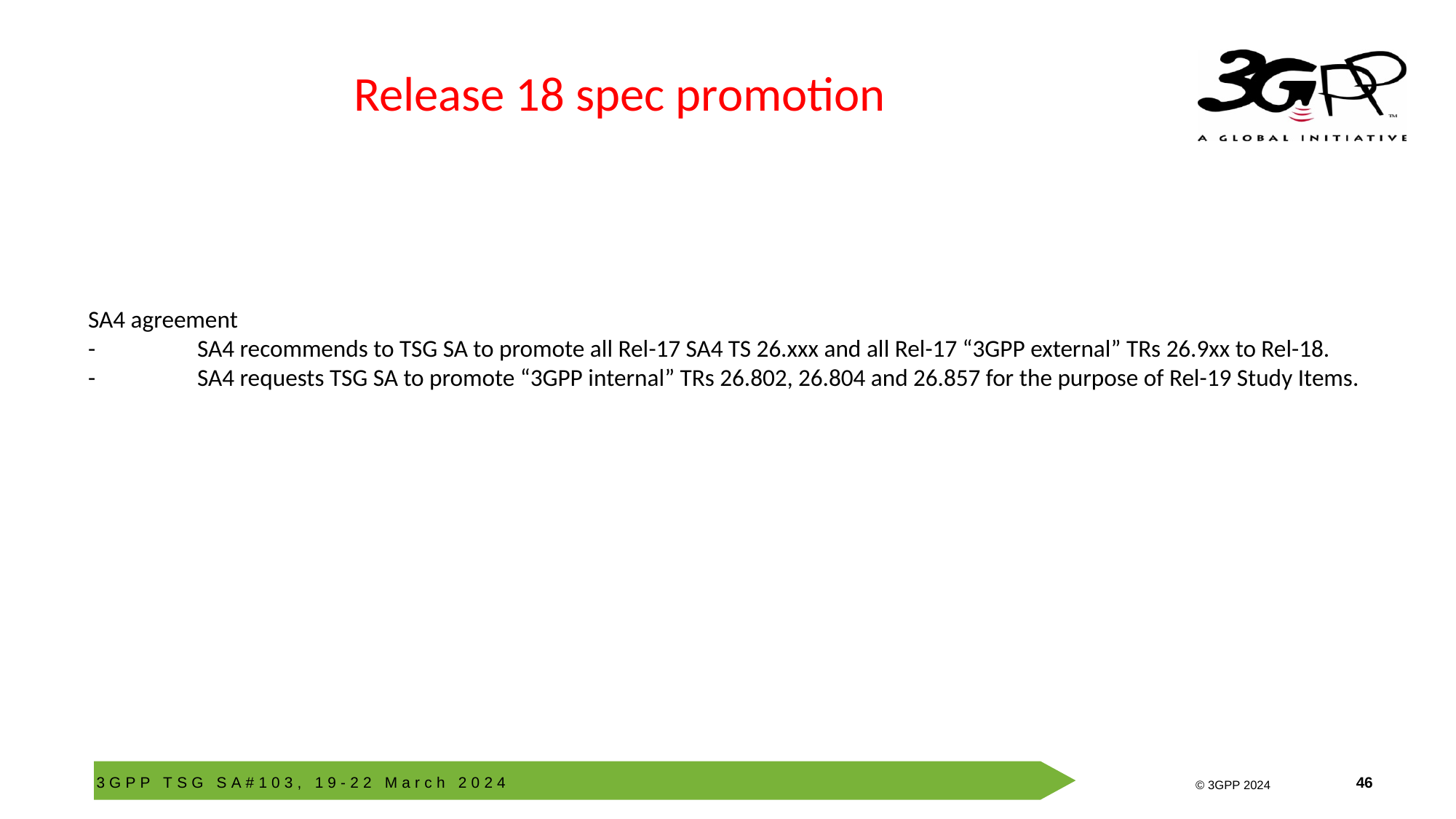

# Release 18 spec promotion

SA4 agreement
-	SA4 recommends to TSG SA to promote all Rel-17 SA4 TS 26.xxx and all Rel-17 “3GPP external” TRs 26.9xx to Rel-18.
-	SA4 requests TSG SA to promote “3GPP internal” TRs 26.802, 26.804 and 26.857 for the purpose of Rel-19 Study Items.